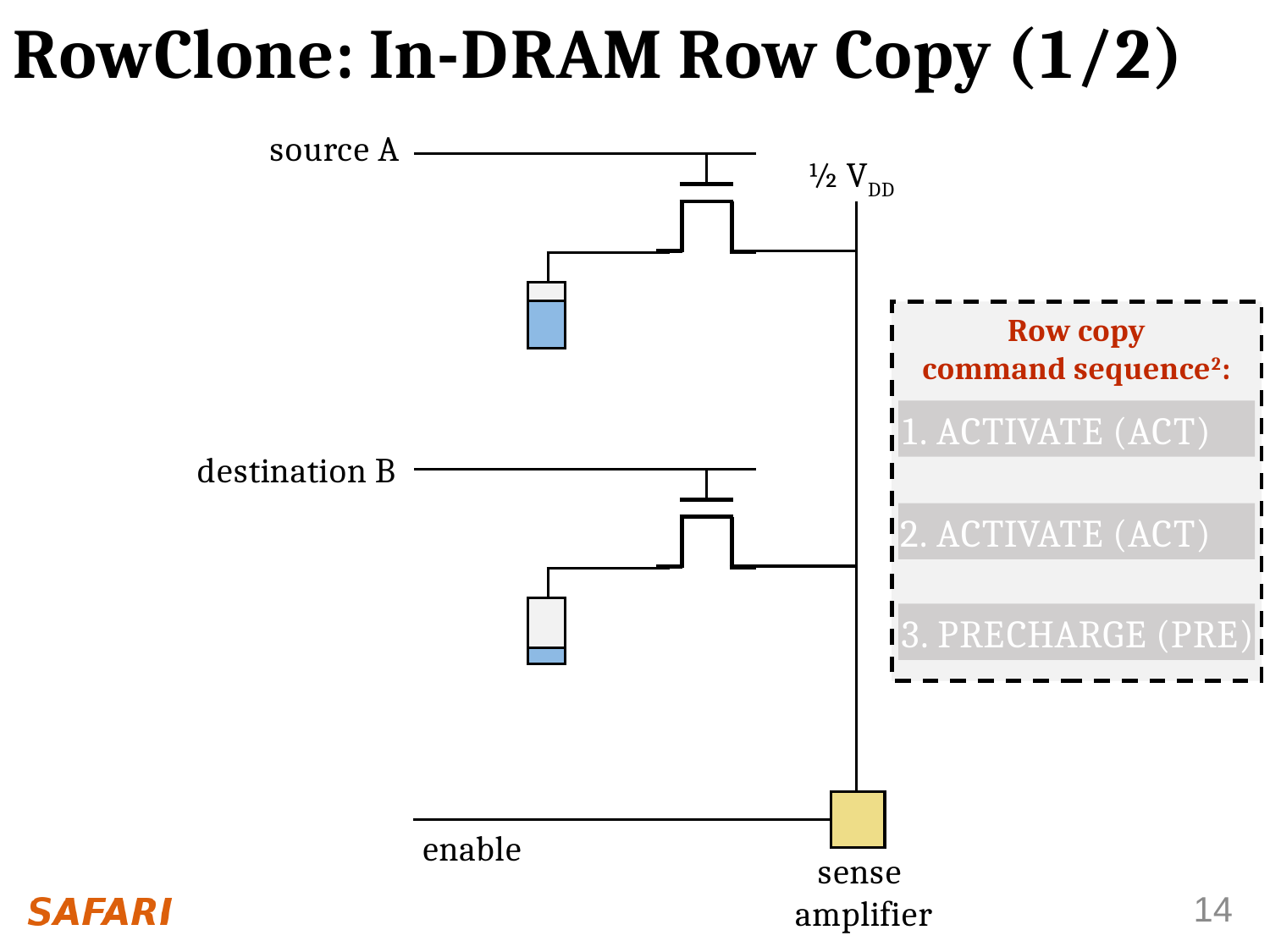

# RowClone: In-DRAM Row Copy (1/2)
source A

½ VDD

enable
sense
amplifier

Row copy
command sequence2:
1. ACTIVATE (ACT)
destination B

2. ACTIVATE (ACT)
3. PRECHARGE (PRE)